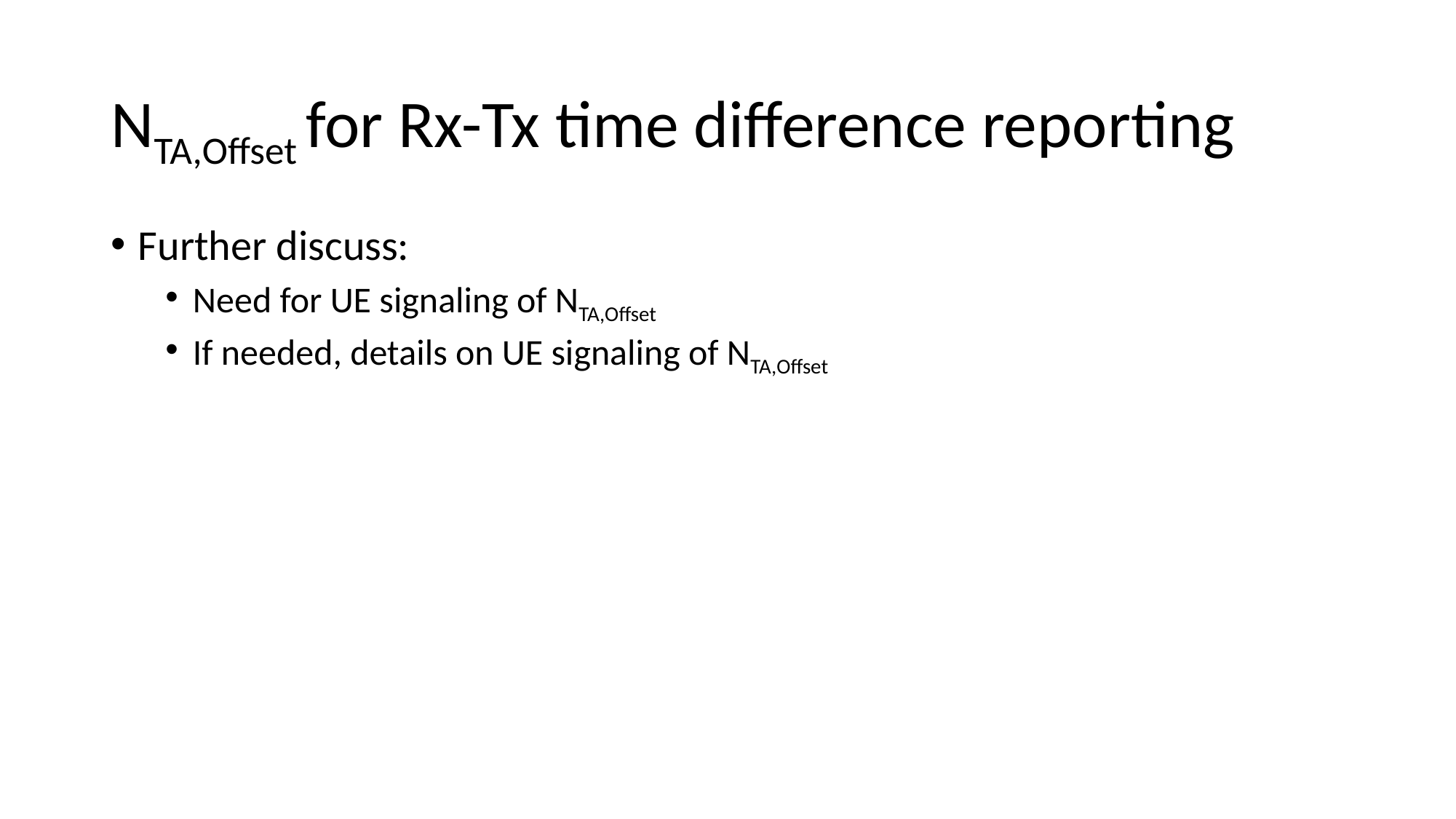

# NTA,Offset for Rx-Tx time difference reporting
Further discuss:
Need for UE signaling of NTA,Offset
If needed, details on UE signaling of NTA,Offset